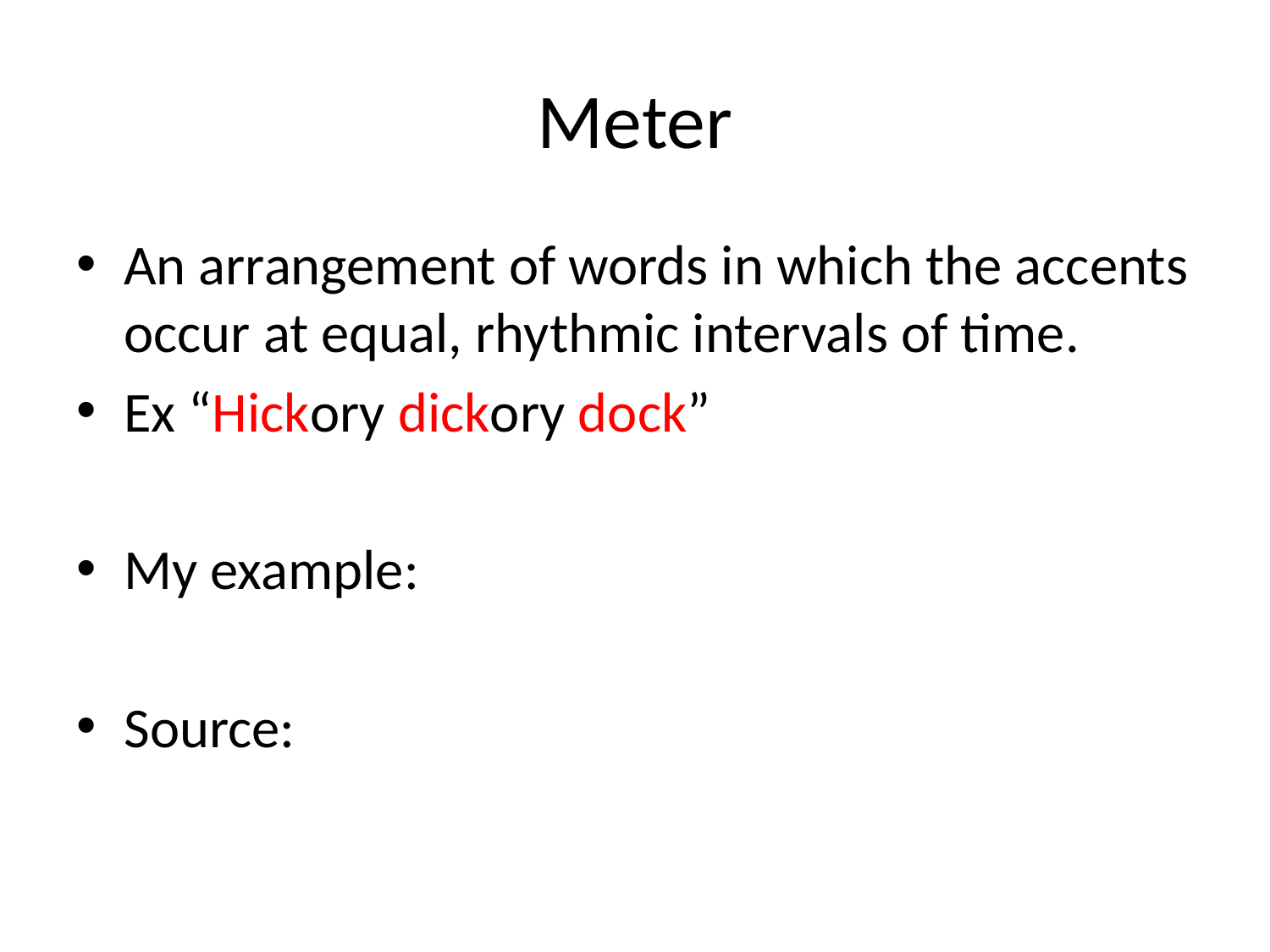

# Meter
An arrangement of words in which the accents occur at equal, rhythmic intervals of time.
Ex “Hickory dickory dock”

My example:

Source: